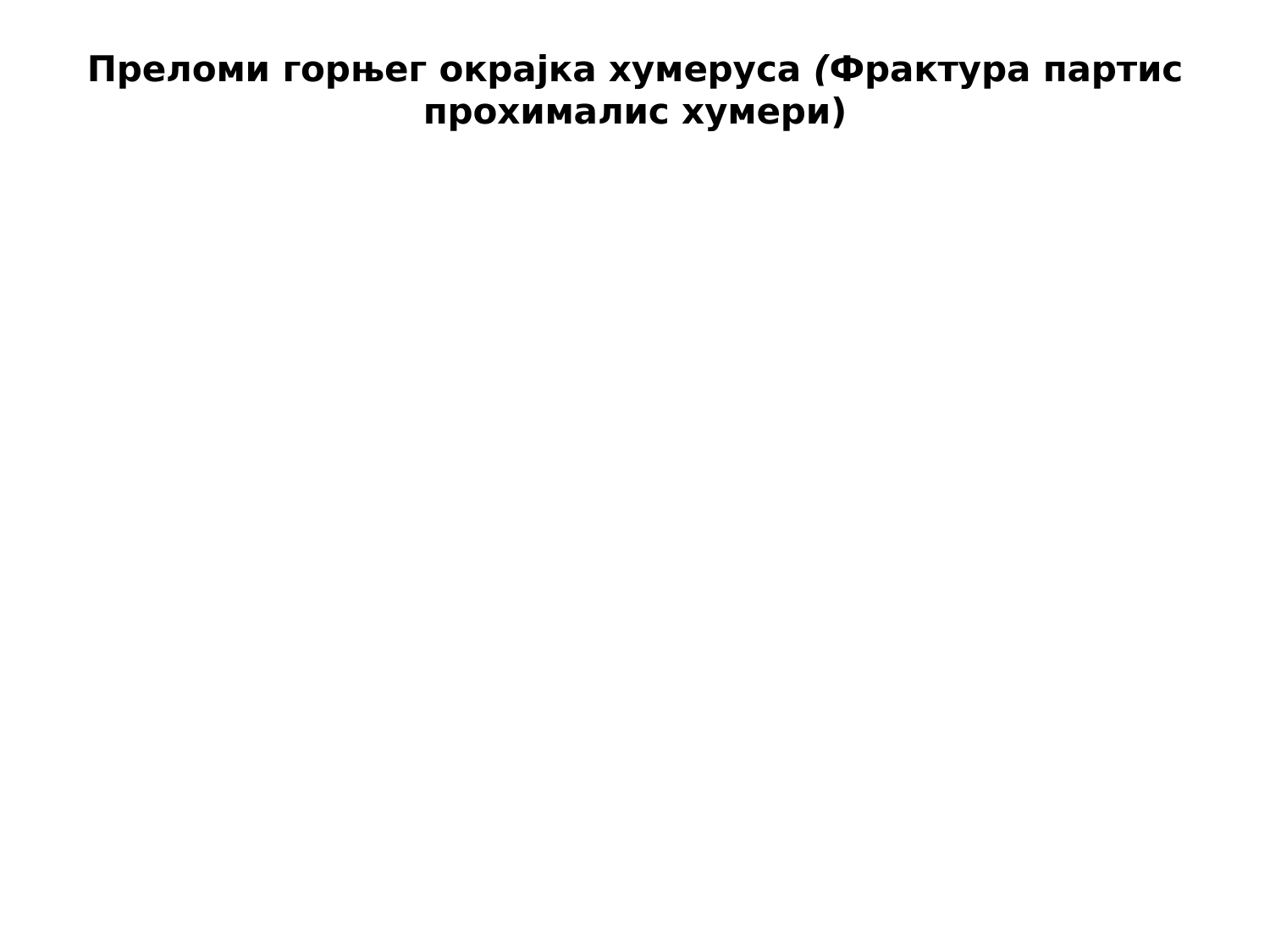

# Преломи горњег окрајка хумеруса (Фрактура партис проxималис хумери)